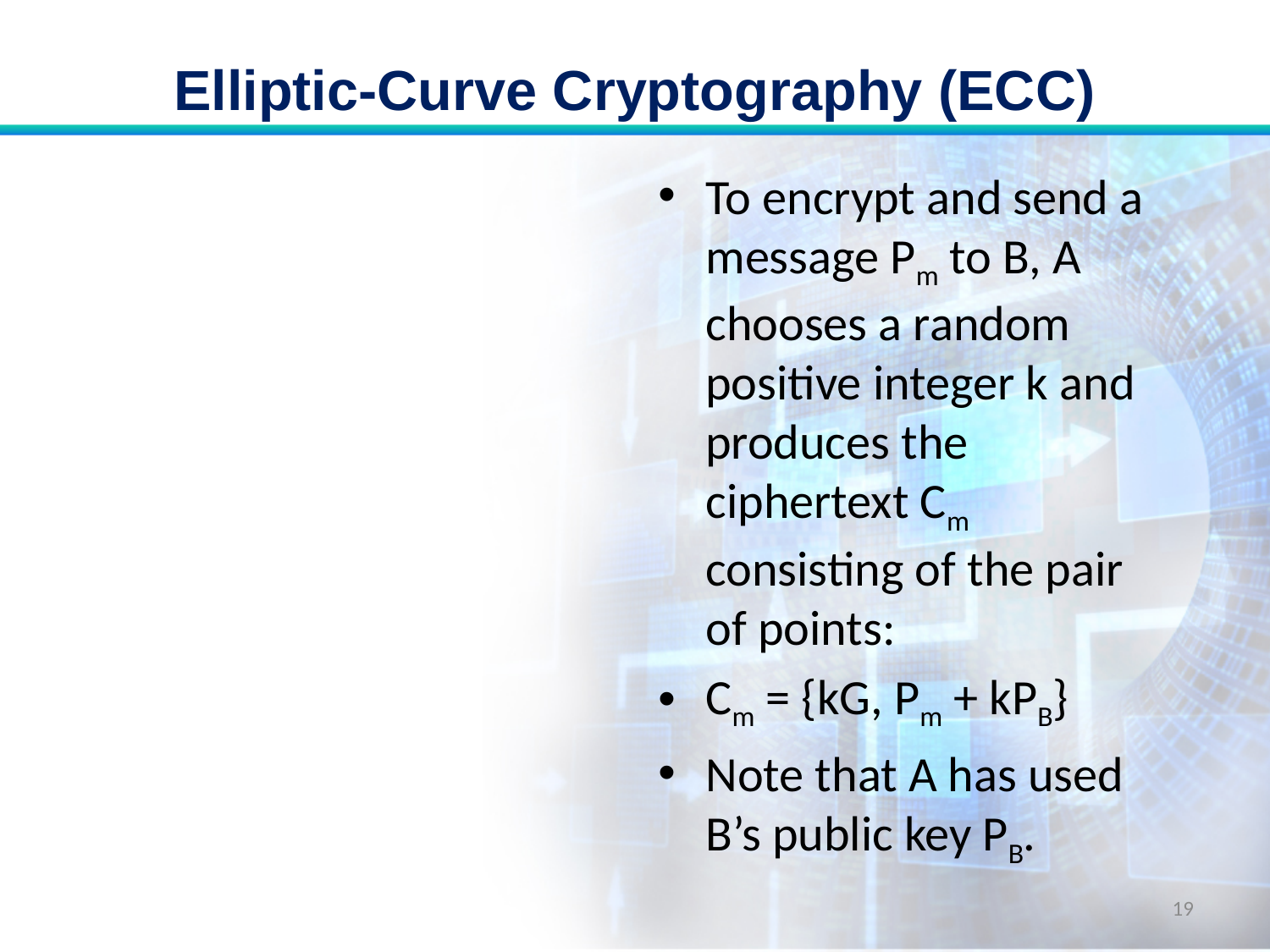

# Elliptic-Curve Cryptography (ECC)
To encrypt and send a message Pm to B, A chooses a random positive integer k and produces the ciphertext Cm consisting of the pair of points:
Cm = {kG, Pm + kPB}
Note that A has used B’s public key PB.
19